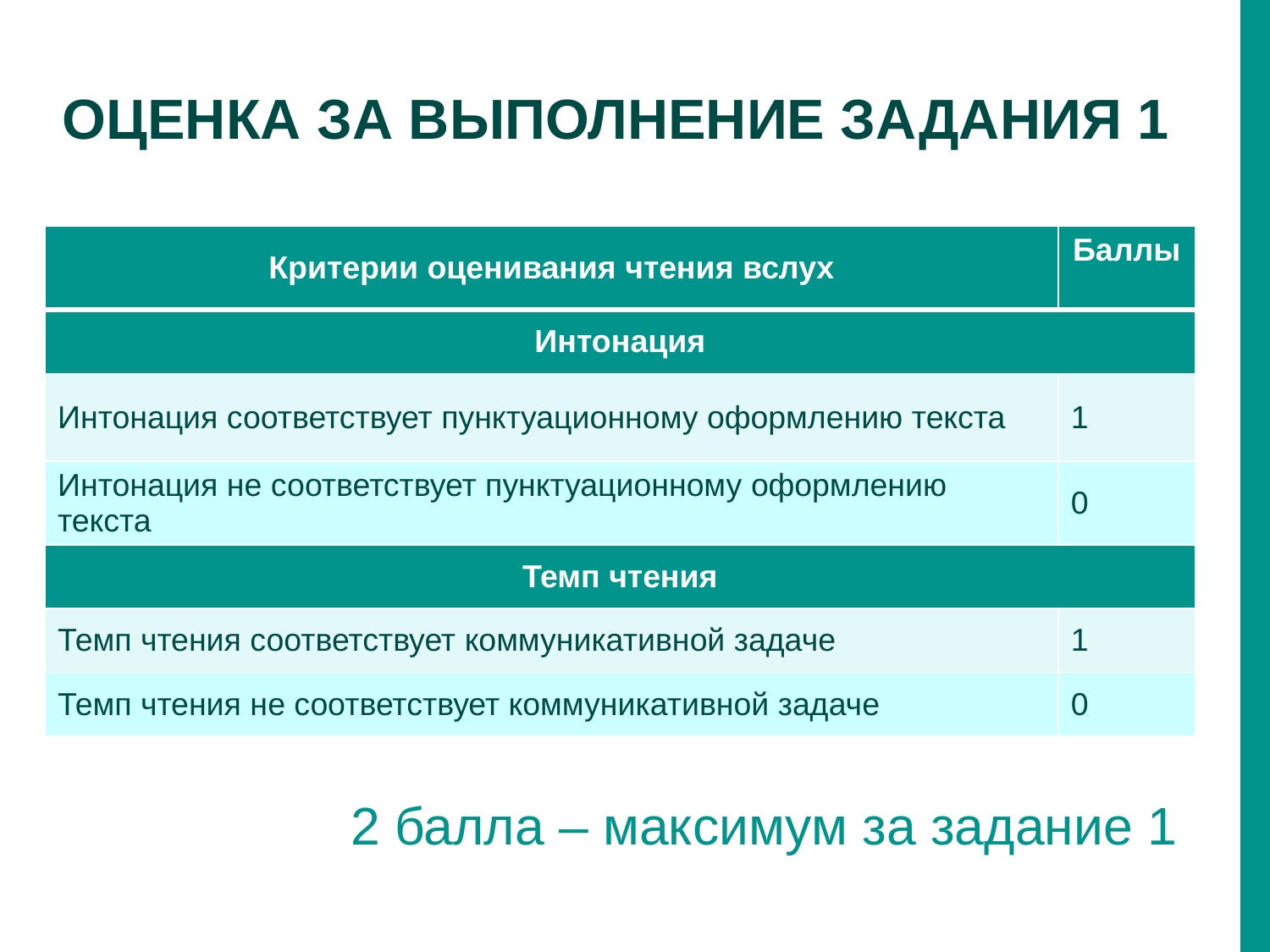

ОЦЕНКА ЗА ВЫПОЛНЕНИЕ ЗАДАНИЯ 1
| Критерии оценивания чтения вслух | Баллы |
| --- | --- |
| Интонация |  |
| Интонация соответствует пунктуационному оформлению текста | 1 |
| Интонация не соответствует пунктуационному оформлению текста | 0 |
| Темп чтения |  |
| Темп чтения соответствует коммуникативной задаче | 1 |
| Темп чтения не соответствует коммуникативной задаче | 0 |
2 балла – максимум за задание 1